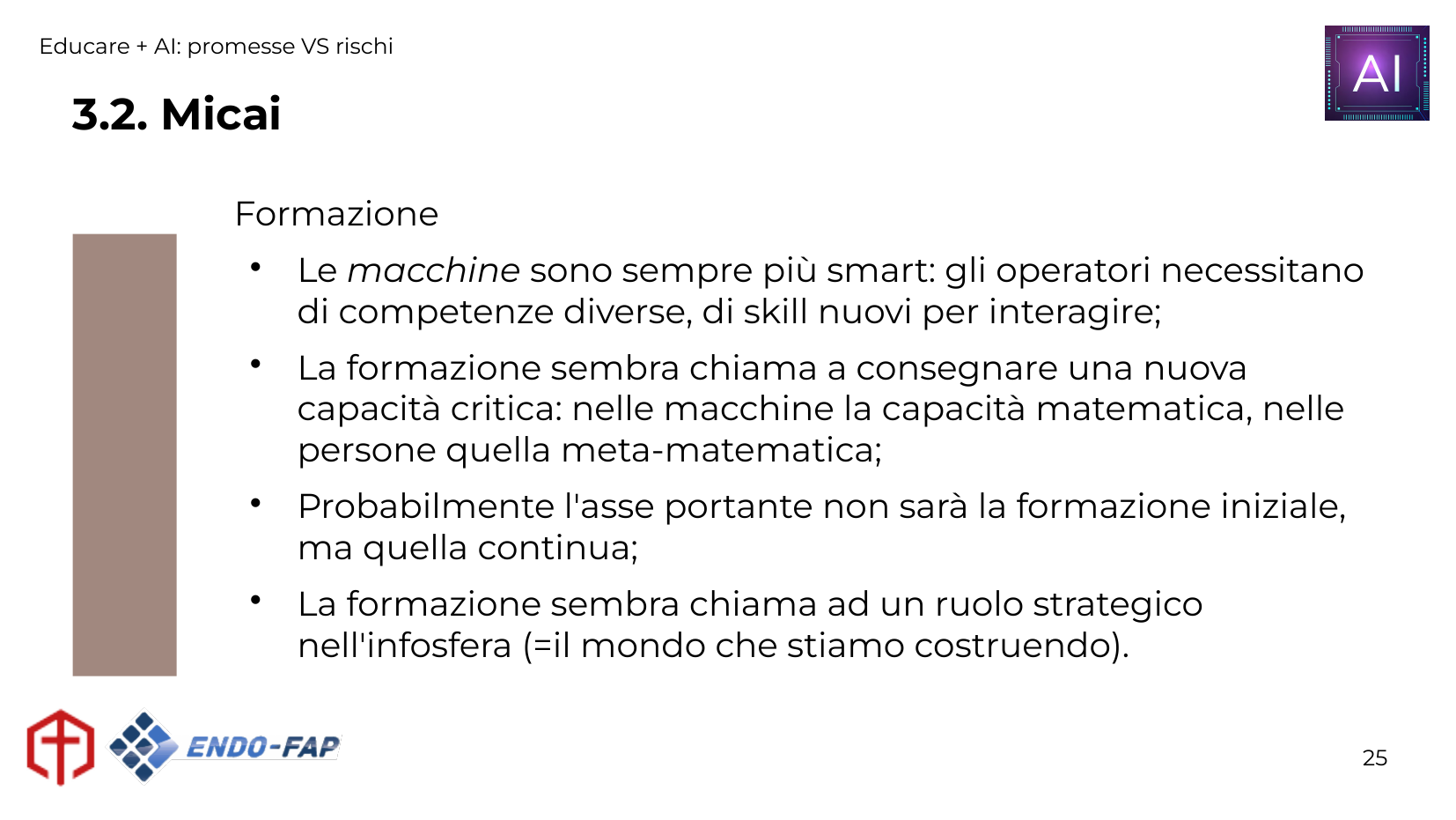

# 3.2. Micai
Formazione
Le macchine sono sempre più smart: gli operatori necessitano di competenze diverse, di skill nuovi per interagire;
La formazione sembra chiama a consegnare una nuova capacità critica: nelle macchine la capacità matematica, nelle persone quella meta-matematica;
Probabilmente l'asse portante non sarà la formazione iniziale, ma quella continua;
La formazione sembra chiama ad un ruolo strategico nell'infosfera (=il mondo che stiamo costruendo).